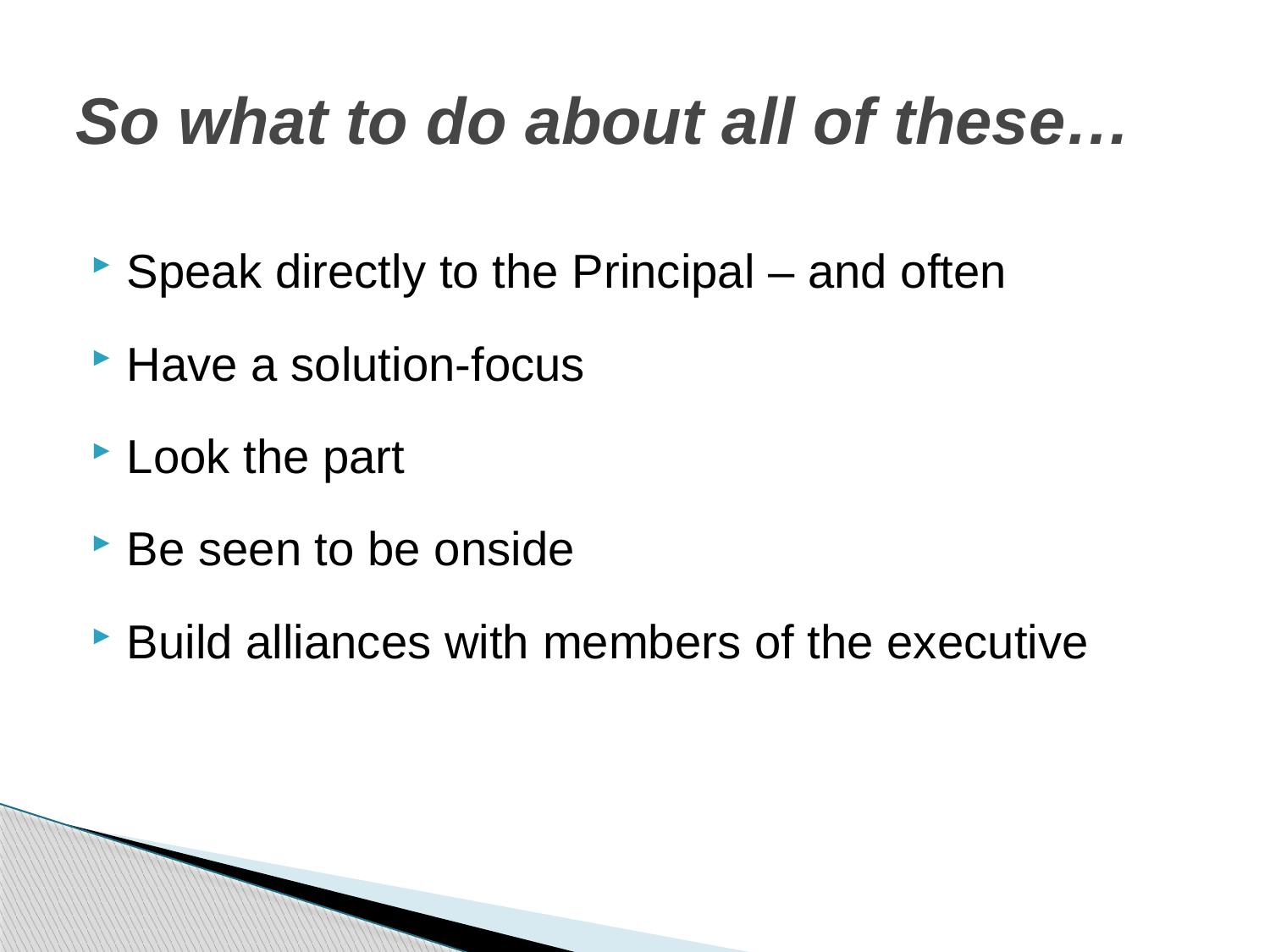

# So what to do about all of these…
Speak directly to the Principal – and often
Have a solution-focus
Look the part
Be seen to be onside
Build alliances with members of the executive